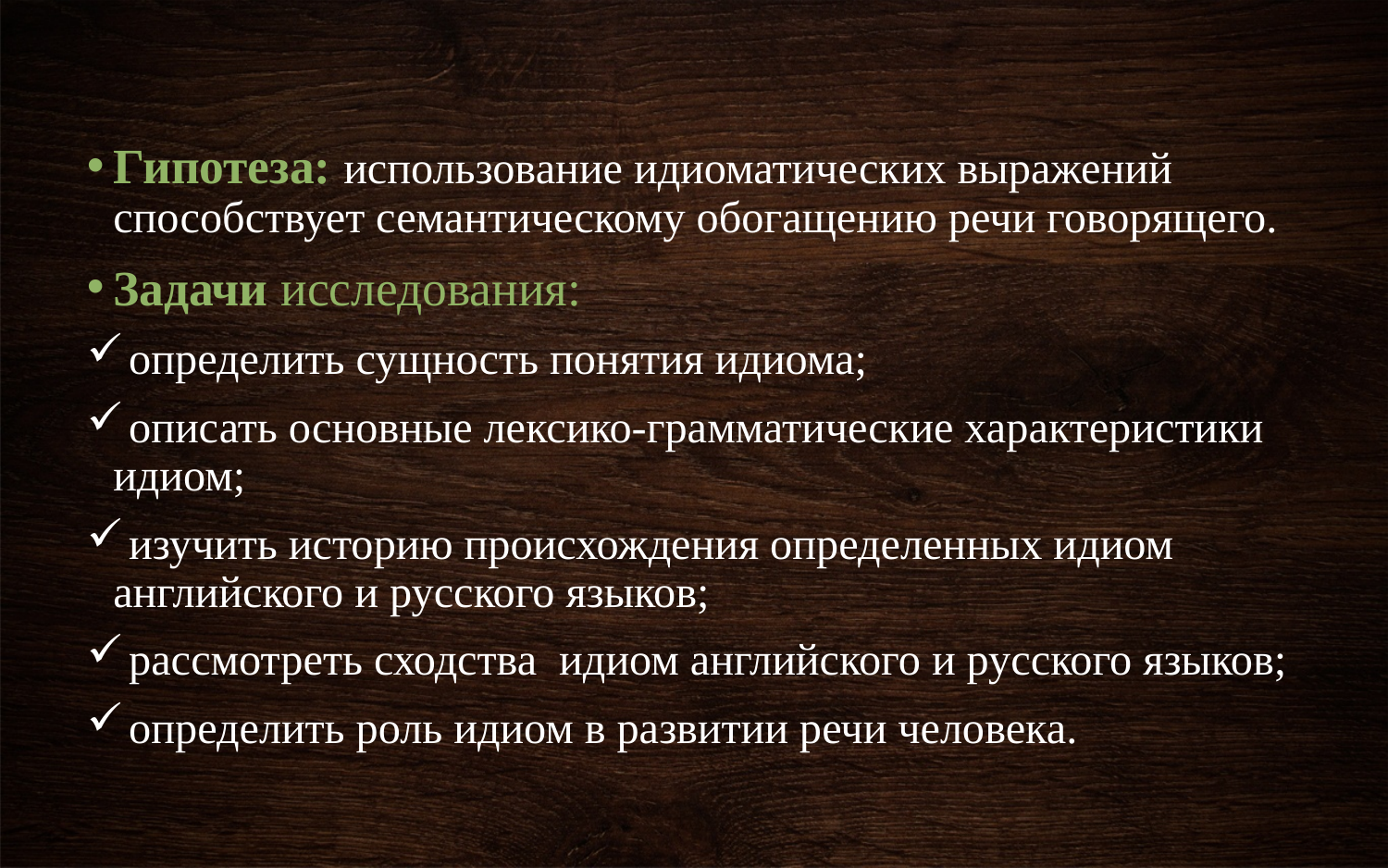

Гипотеза: использование идиоматических выражений способствует семантическому обогащению речи говорящего.
Задачи исследования:
 определить сущность понятия идиома;
 описать основные лексико-грамматические характеристики идиом;
 изучить историю происхождения определенных идиом английского и русского языков;
 рассмотреть сходства  идиом английского и русского языков;
 определить роль идиом в развитии речи человека.